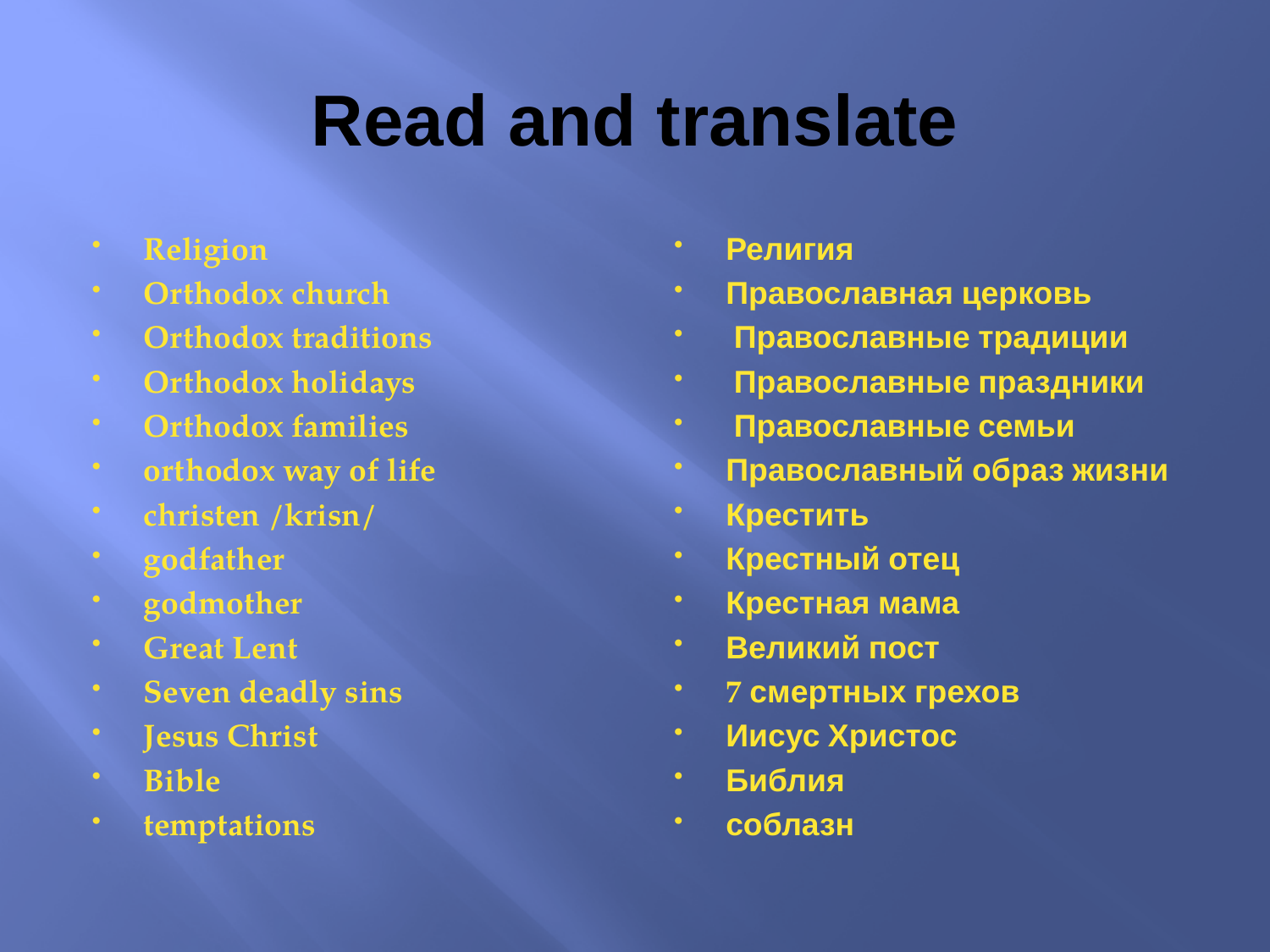

# Read and translate
Religion
Orthodox church
Orthodox traditions
Orthodox holidays
Orthodox families
orthodox way of life
christen /krisn/
godfather
godmother
Great Lent
Seven deadly sins
Jesus Christ
Bible
temptations

Религия
Православная церковь
 Православные традиции
 Православные праздники
 Православные семьи
Православный образ жизни
Крестить
Крестный отец
Крестная мама
Великий пост
7 смертных грехов
Иисус Христос
Библия
соблазн